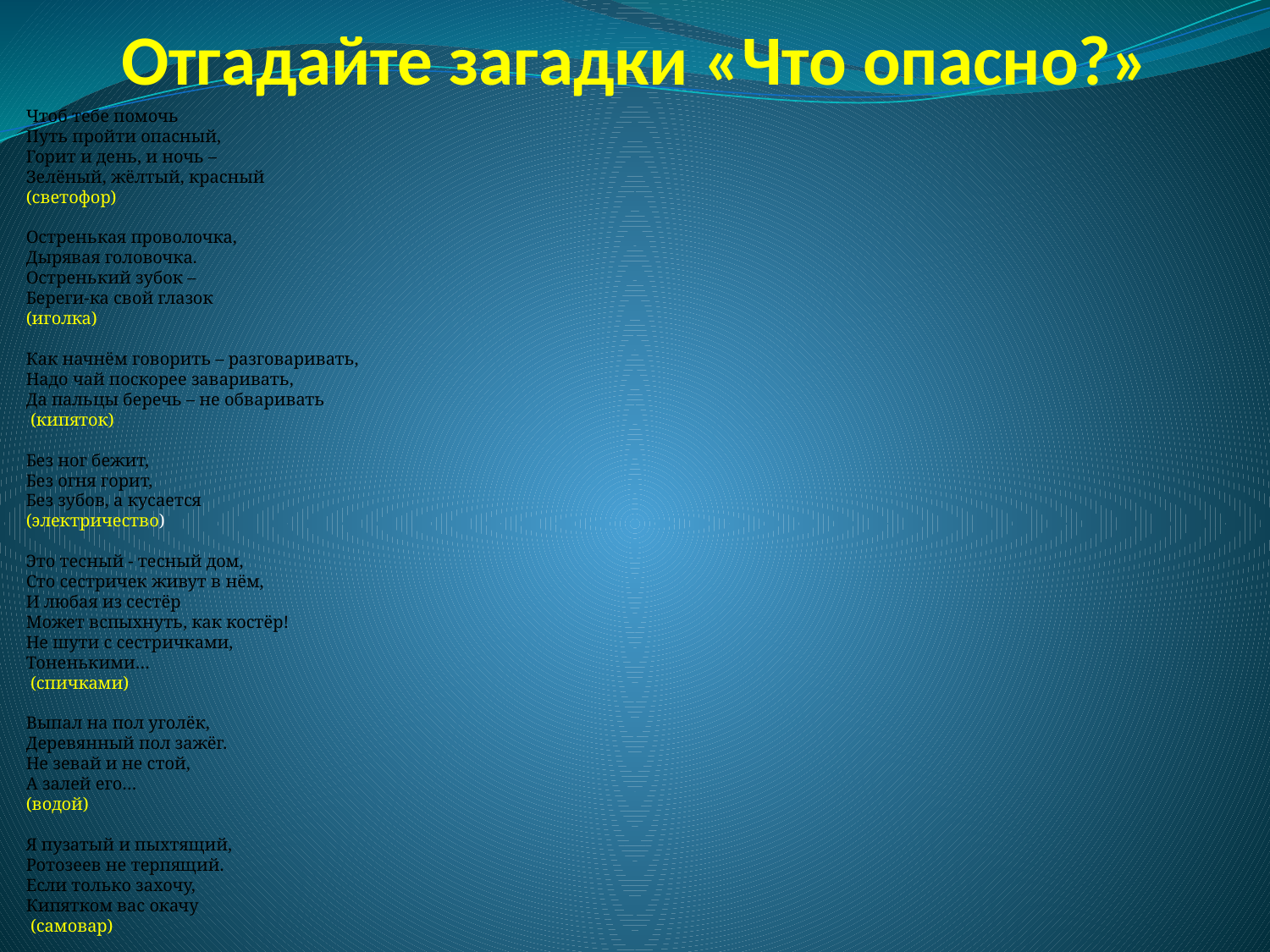

# Отгадайте загадки «Что опасно?»
Чтоб тебе помочь
Путь пройти опасный,
Горит и день, и ночь –
Зелёный, жёлтый, красный
(светофор)

Остренькая проволочка,
Дырявая головочка.
Остренький зубок –
Береги-ка свой глазок
(иголка)

Как начнём говорить – разговаривать,
Надо чай поскорее заваривать,
Да пальцы беречь – не обваривать
 (кипяток)

Без ног бежит,
Без огня горит,
Без зубов, а кусается
(электричество)

Это тесный - тесный дом,
Сто сестричек живут в нём,
И любая из сестёр
Может вспыхнуть, как костёр!
Не шути с сестричками,
Тоненькими…
 (спичками)

Выпал на пол уголёк,
Деревянный пол зажёг.
Не зевай и не стой,
А залей его…
(водой)

Я пузатый и пыхтящий,
Ротозеев не терпящий.
Если только захочу,
Кипятком вас окачу
 (самовар)